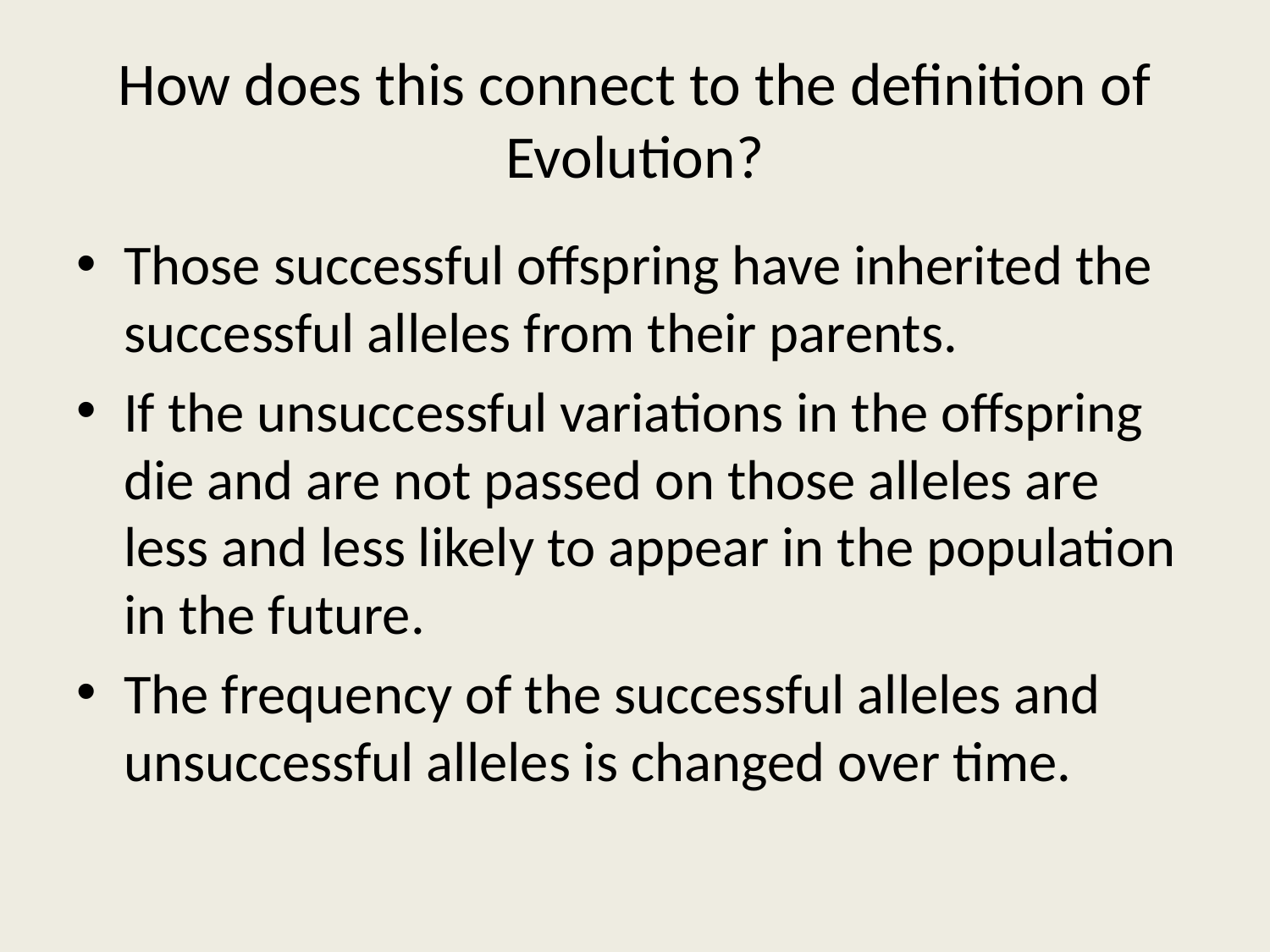

# How does this connect to the definition of Evolution?
Those successful offspring have inherited the successful alleles from their parents.
If the unsuccessful variations in the offspring die and are not passed on those alleles are less and less likely to appear in the population in the future.
The frequency of the successful alleles and unsuccessful alleles is changed over time.